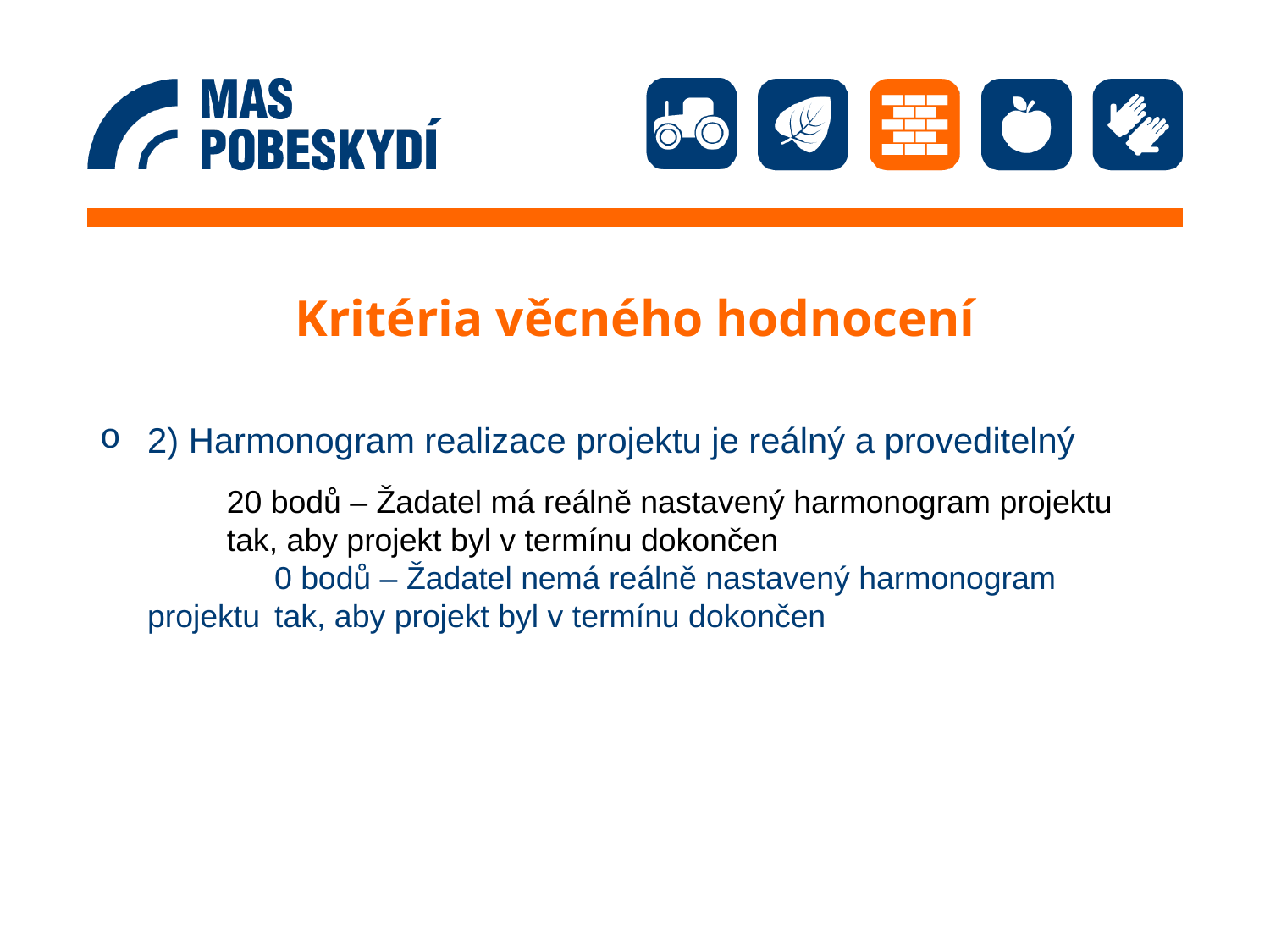

# Kritéria věcného hodnocení
2) Harmonogram realizace projektu je reálný a proveditelný
20 bodů – Žadatel má reálně nastavený harmonogram projektu tak, aby projekt byl v termínu dokončen
		0 bodů – Žadatel nemá reálně nastavený harmonogram projektu 	tak, aby projekt byl v termínu dokončen